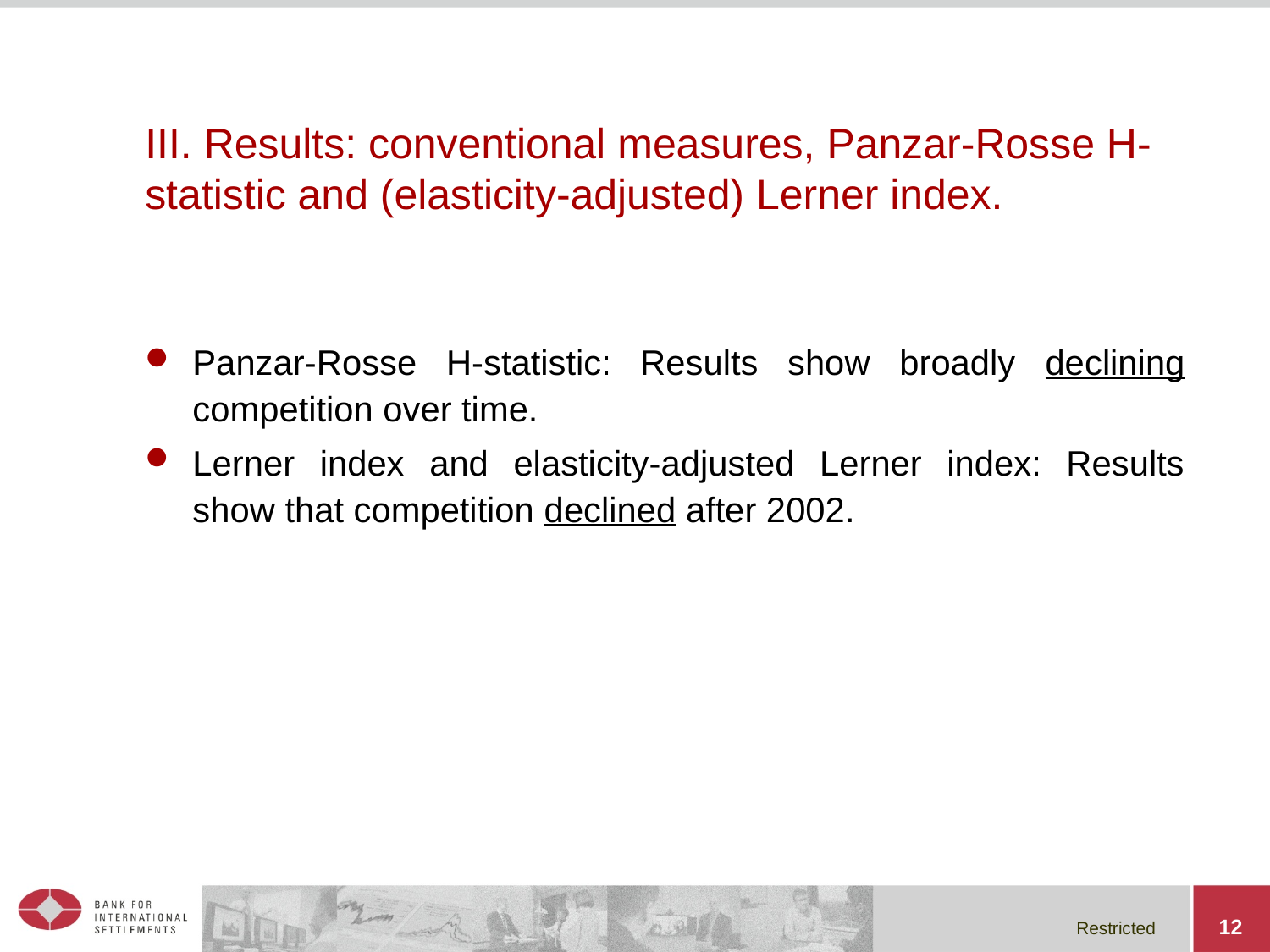

# III. Results: conventional measures, Panzar-Rosse H-statistic and (elasticity-adjusted) Lerner index.
Panzar-Rosse H-statistic: Results show broadly declining competition over time.
Lerner index and elasticity-adjusted Lerner index: Results show that competition declined after 2002.

12